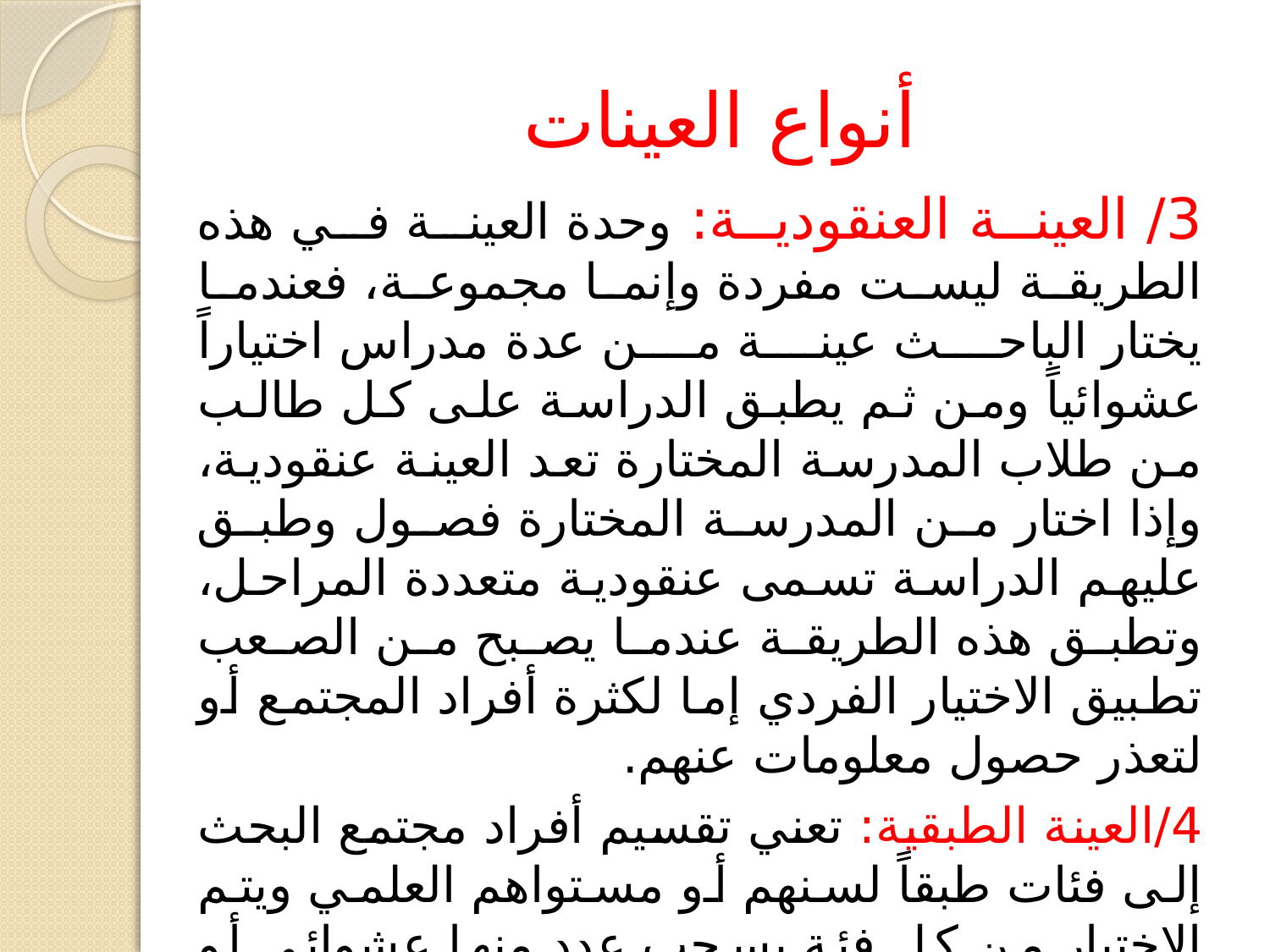

# أنواع العينات
3/ العينة العنقودية: وحدة العينة في هذه الطريقة ليست مفردة وإنما مجموعة، فعندما يختار الباحث عينة من عدة مدراس اختياراً عشوائياً ومن ثم يطبق الدراسة على كل طالب من طلاب المدرسة المختارة تعد العينة عنقودية، وإذا اختار من المدرسة المختارة فصول وطبق عليهم الدراسة تسمى عنقودية متعددة المراحل، وتطبق هذه الطريقة عندما يصبح من الصعب تطبيق الاختيار الفردي إما لكثرة أفراد المجتمع أو لتعذر حصول معلومات عنهم.
4/العينة الطبقية: تعني تقسيم أفراد مجتمع البحث إلى فئات طبقاً لسنهم أو مستواهم العلمي ويتم الاختيار من كل فئة بسحب عدد منها عشوائي أو منتظم، ويشترط في هذه الطريقة أن يكون هناك فرق فعلي بين فئات مجتمع الدراسة، كأن يتكون مجتمع البحث من متعلمين وغير متعلمين أو من ذكون وإناث حيث يمكن أن يؤدي الفرق إلى فرق في الاستجابة في موضوع البحث.